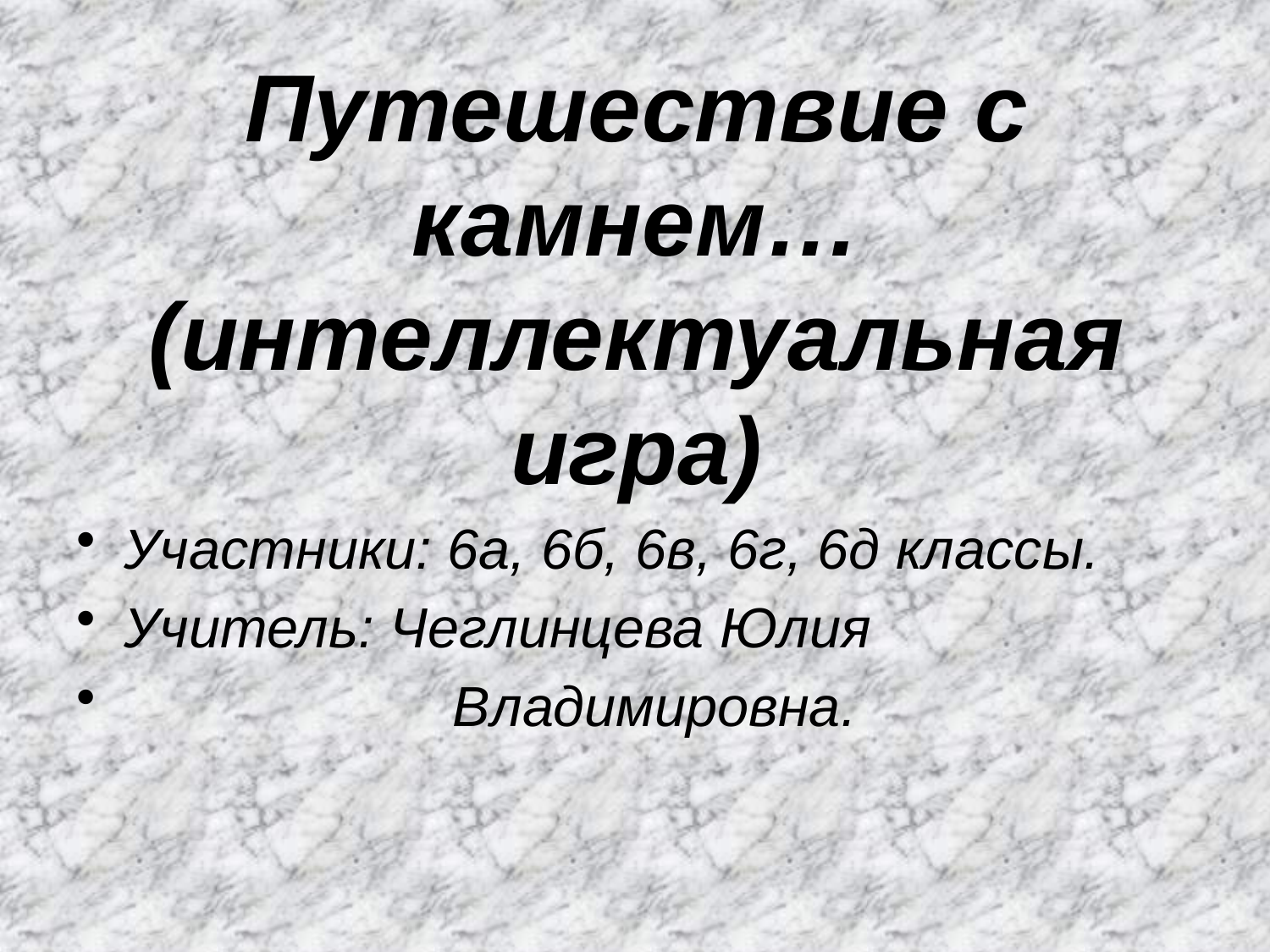

# Путешествие с камнем… (интеллектуальная игра)
Участники: 6а, 6б, 6в, 6г, 6д классы.
Учитель: Чеглинцева Юлия
                     Владимировна.